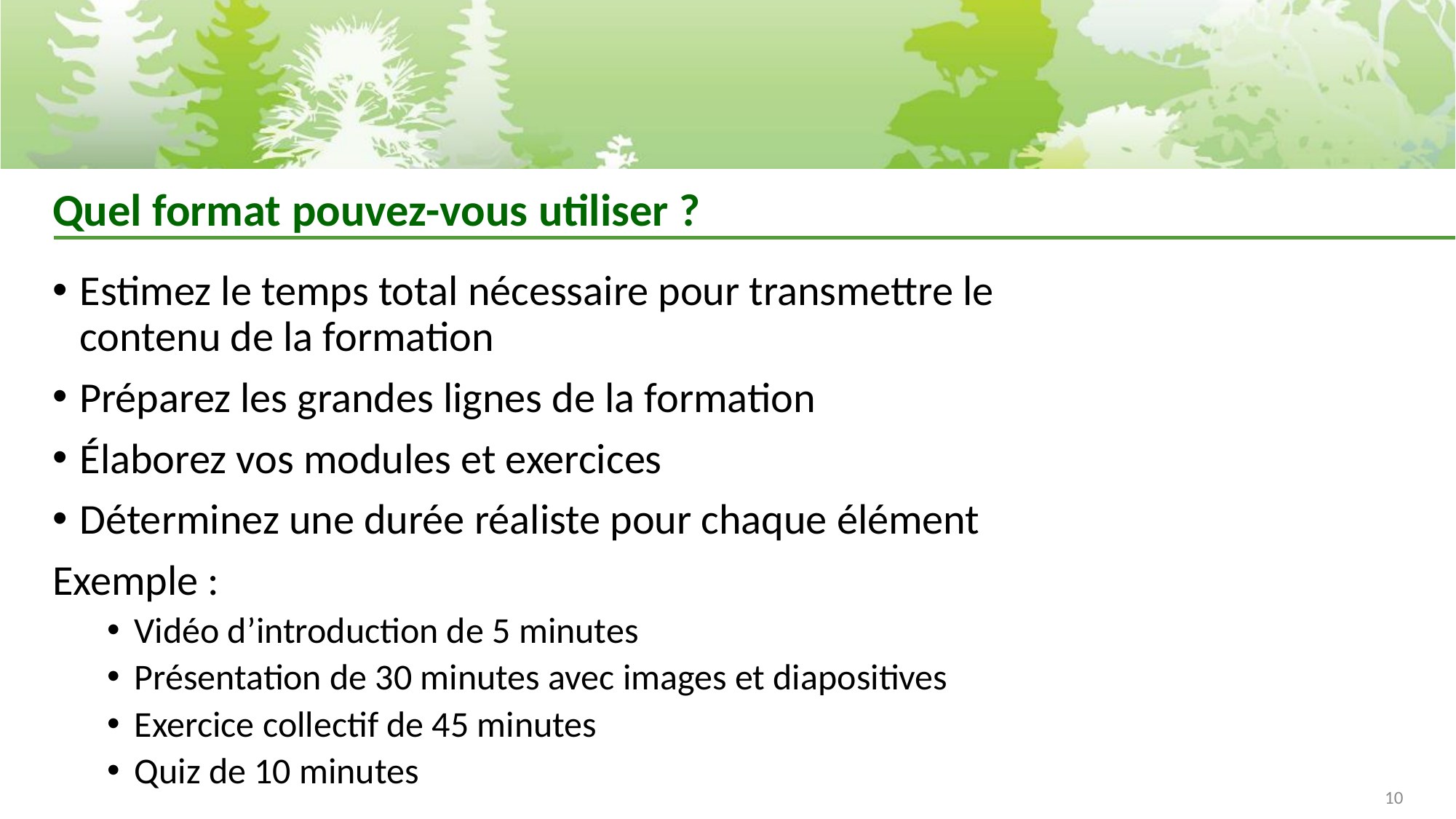

# Quel format pouvez-vous utiliser ?
Estimez le temps total nécessaire pour transmettre le contenu de la formation
Préparez les grandes lignes de la formation
Élaborez vos modules et exercices
Déterminez une durée réaliste pour chaque élément
Exemple :
Vidéo d’introduction de 5 minutes
Présentation de 30 minutes avec images et diapositives
Exercice collectif de 45 minutes
Quiz de 10 minutes

10